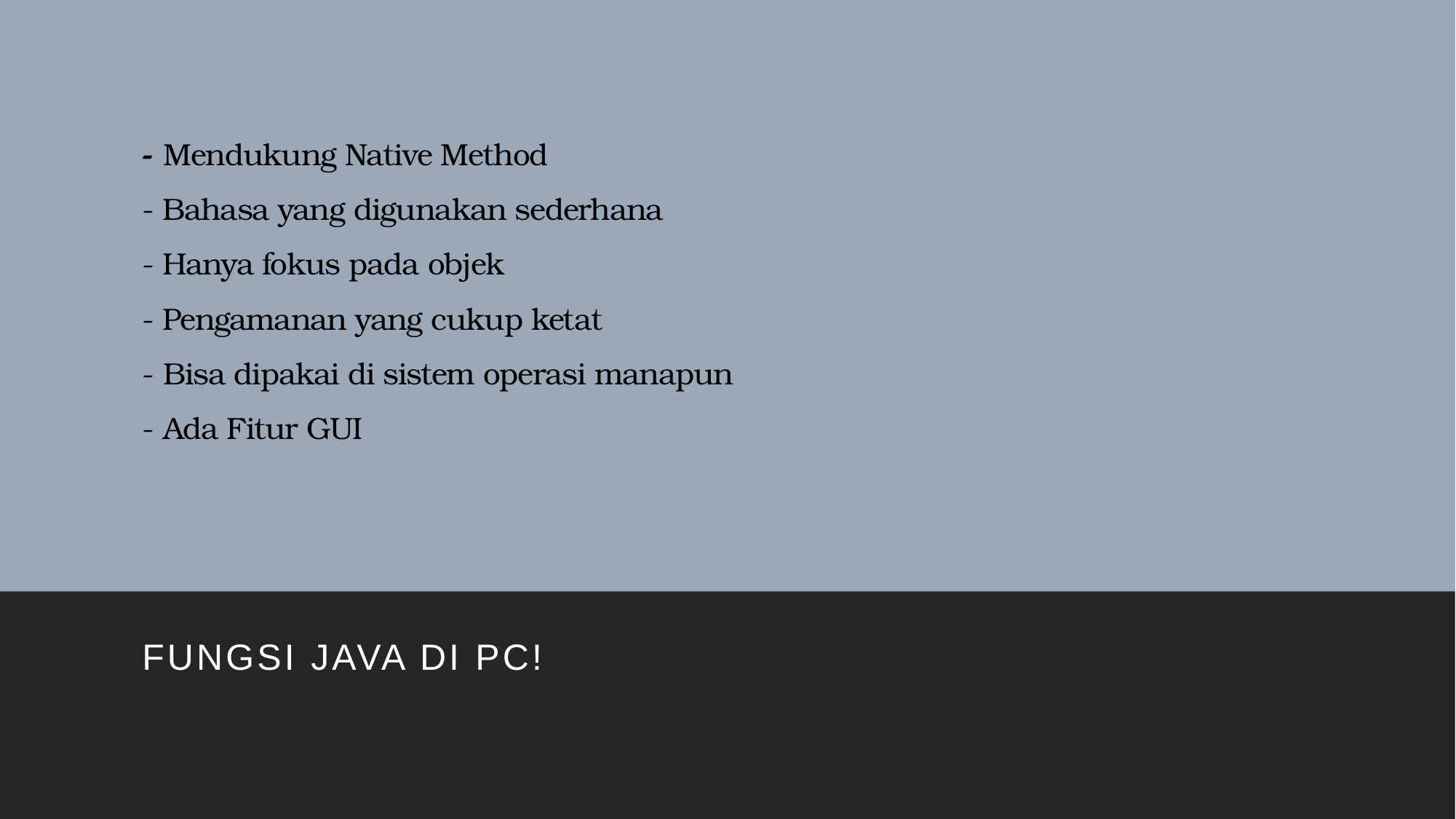

# - Mendukung Native Method - Bahasa yang digunakan sederhana - Hanya fokus pada objek - Pengamanan yang cukup ketat - Bisa dipakai di sistem operasi manapun - Ada Fitur GUI

FUNGSI JAVA DI PC!